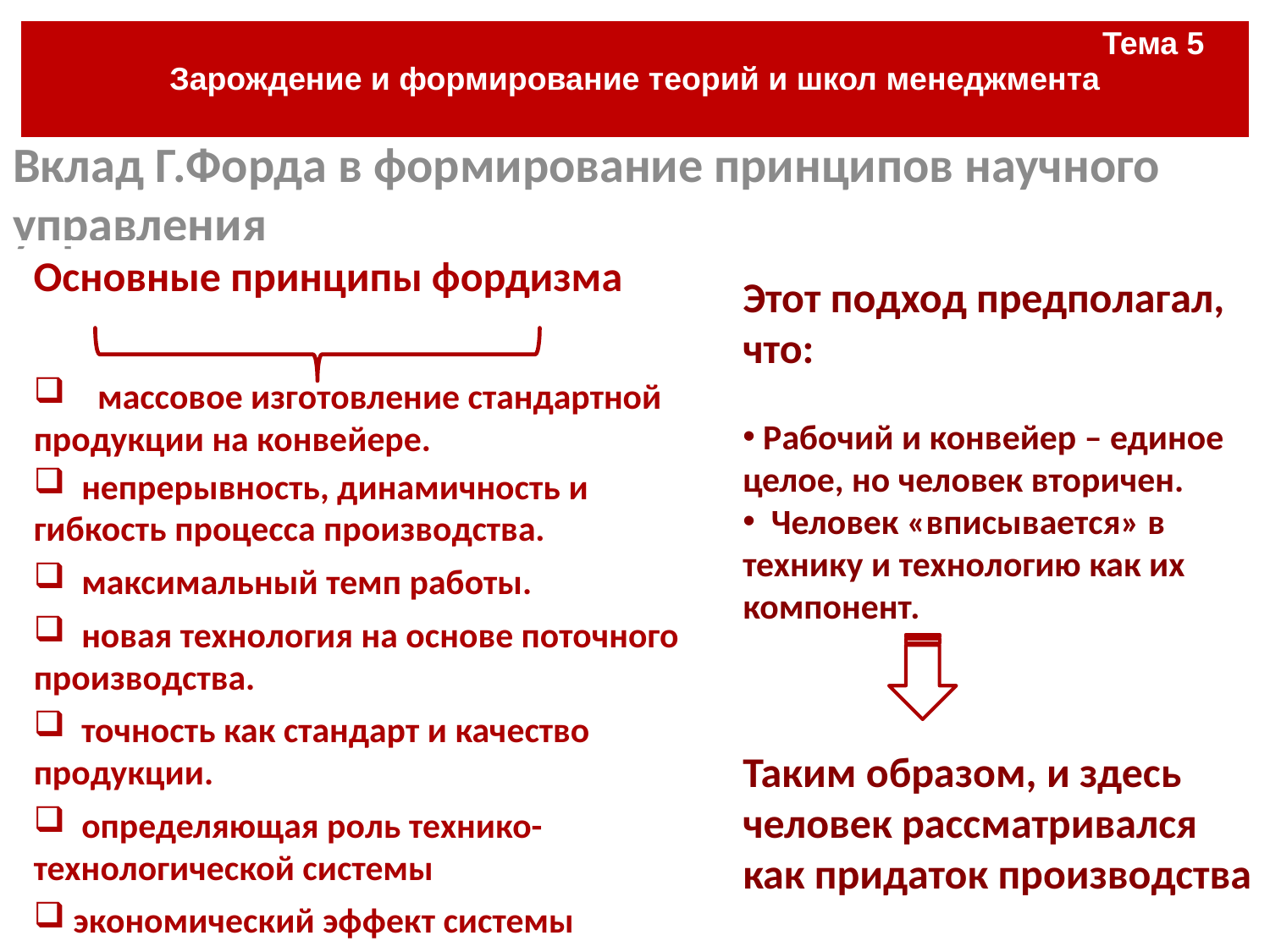

| Тема 5 Зарождение и формирование теорий и школ менеджмента |
| --- |
#
Вклад Г.Форда в формирование принципов научного управления

Основные принципы фордизма
Этот подход предполагал, что:

 Рабочий и конвейер – единое целое, но человек вторичен.
  Человек «вписывается» в технику и технологию как их компонент.

Таким образом, и здесь человек рассматривался как придаток производства
    массовое изготовление стандартной продукции на конвейере.
  непрерывность, динамичность и гибкость процесса производства.
  максимальный темп работы.
  новая технология на основе поточного производства.
  точность как стандарт и качество продукции.
  определяющая роль технико-технологической системы
 экономический эффект системы